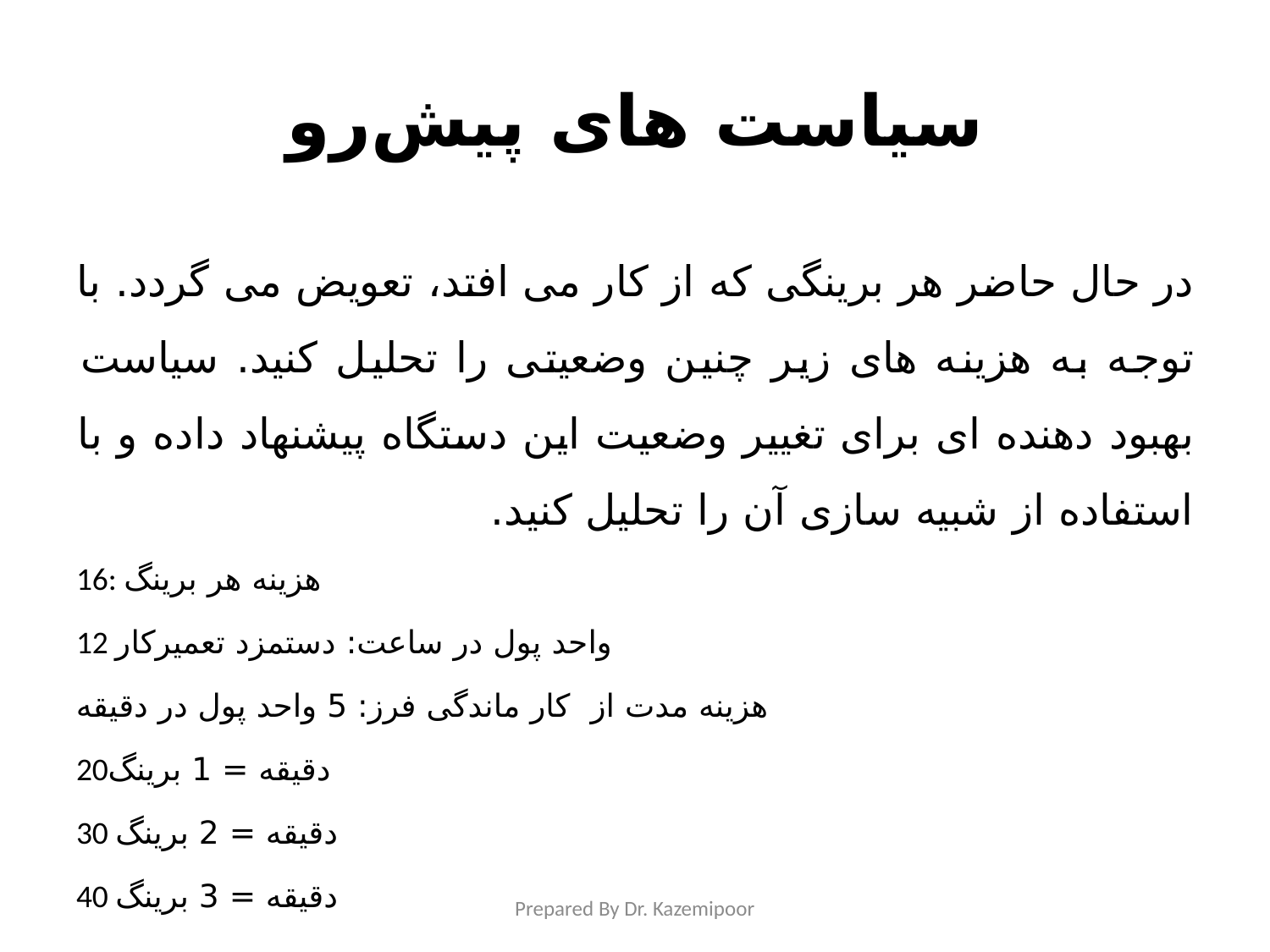

# سیاست های پیش‌رو
در حال حاضر هر برینگی که از کار می افتد، تعویض می گردد. با توجه به هزینه های زیر چنین وضعیتی را تحلیل کنید. سیاست بهبود دهنده ای برای تغییر وضعیت این دستگاه پیشنهاد داده و با استفاده از شبیه سازی آن را تحلیل کنید.
16: هزینه هر برینگ
12 واحد پول در ساعت: دستمزد تعمیرکار
هزینه مدت از  کار ماندگی فرز: 5 واحد پول در دقیقه
20دقیقه = 1 برینگ
30 دقیقه = 2 برینگ
40 دقیقه = 3 برینگ
Prepared By Dr. Kazemipoor